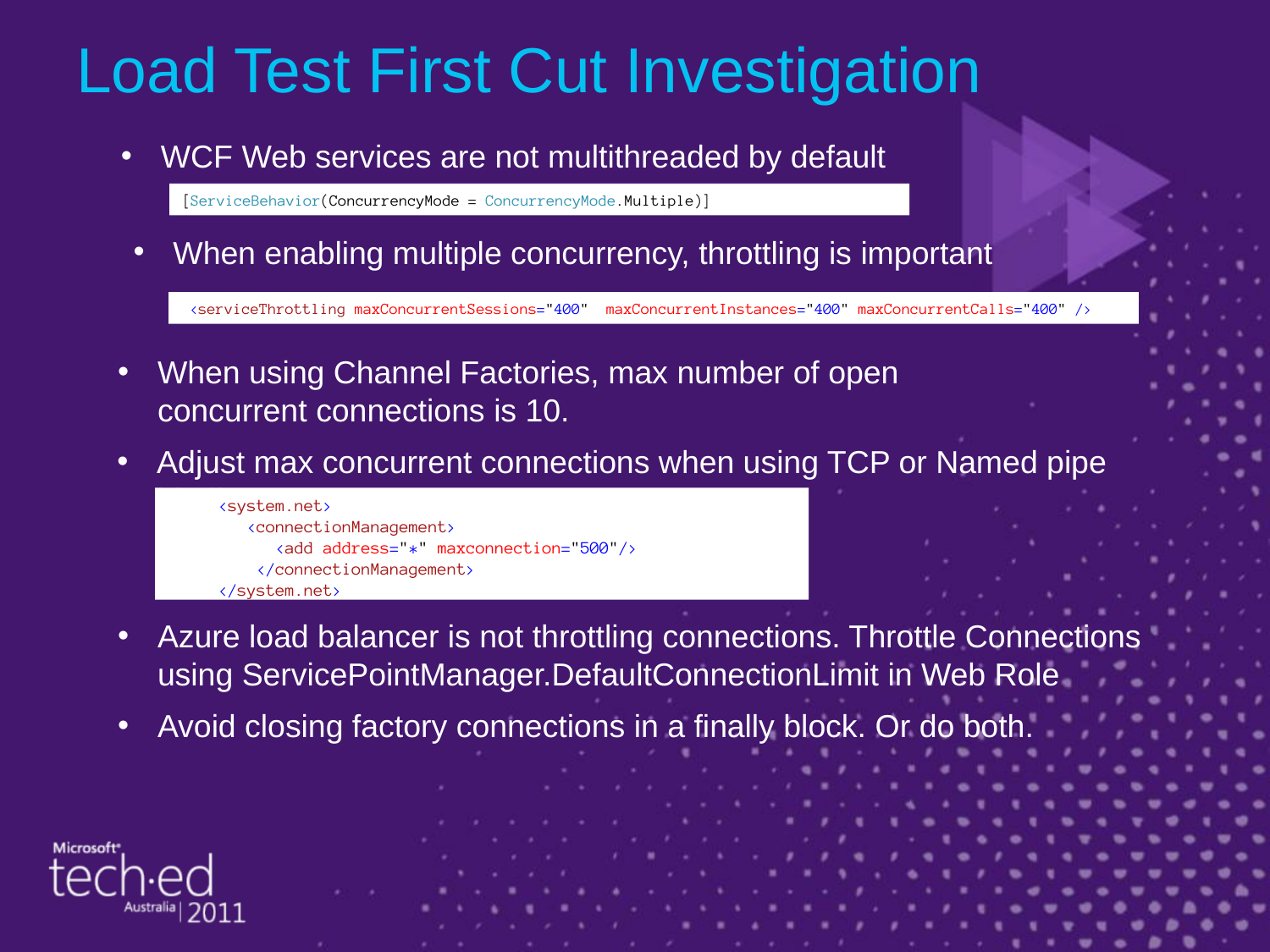

# Load Test First Cut Investigation
WCF Web services are not multithreaded by default
[ServiceBehavior(ConcurrencyMode = ConcurrencyMode.Multiple)]
When enabling multiple concurrency, throttling is important
 <serviceThrottling maxConcurrentSessions="400"  maxConcurrentInstances="400" maxConcurrentCalls="400" />
When using Channel Factories, max number of open concurrent connections is 10.
Adjust max concurrent connections when using TCP or Named pipe bindings, is 2.
<system.net>
   <connectionManagement>
      <add address="*" maxconnection="500"/>
    </connectionManagement>
</system.net>
Azure load balancer is not throttling connections. Throttle Connections using ServicePointManager.DefaultConnectionLimit in Web Role
Avoid closing factory connections in a finally block. Or do both.